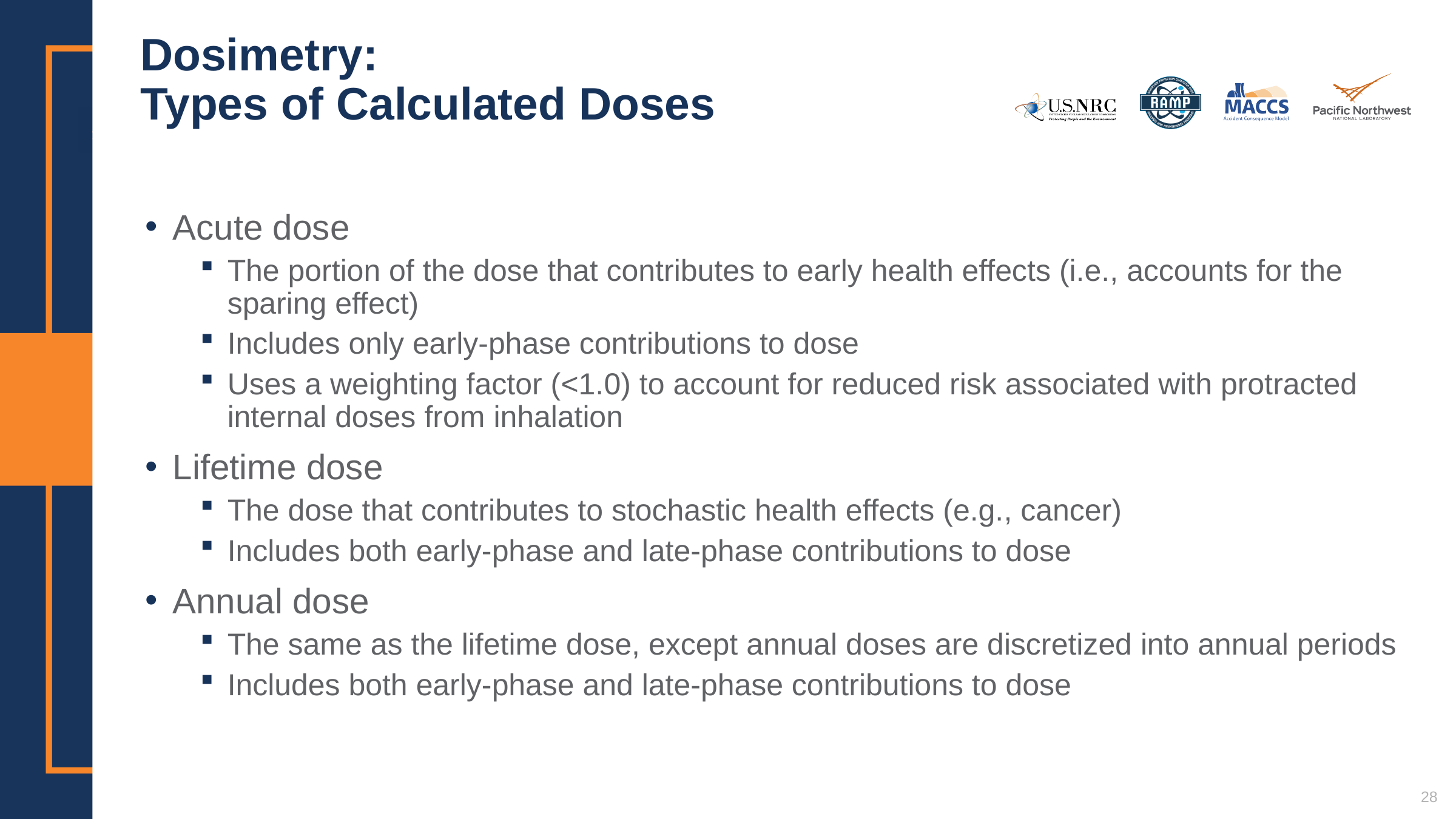

# Dosimetry: Types of Calculated Doses
Acute dose
The portion of the dose that contributes to early health effects (i.e., accounts for the sparing effect)
Includes only early-phase contributions to dose
Uses a weighting factor (<1.0) to account for reduced risk associated with protracted internal doses from inhalation
Lifetime dose
The dose that contributes to stochastic health effects (e.g., cancer)
Includes both early-phase and late-phase contributions to dose
Annual dose
The same as the lifetime dose, except annual doses are discretized into annual periods
Includes both early-phase and late-phase contributions to dose
28